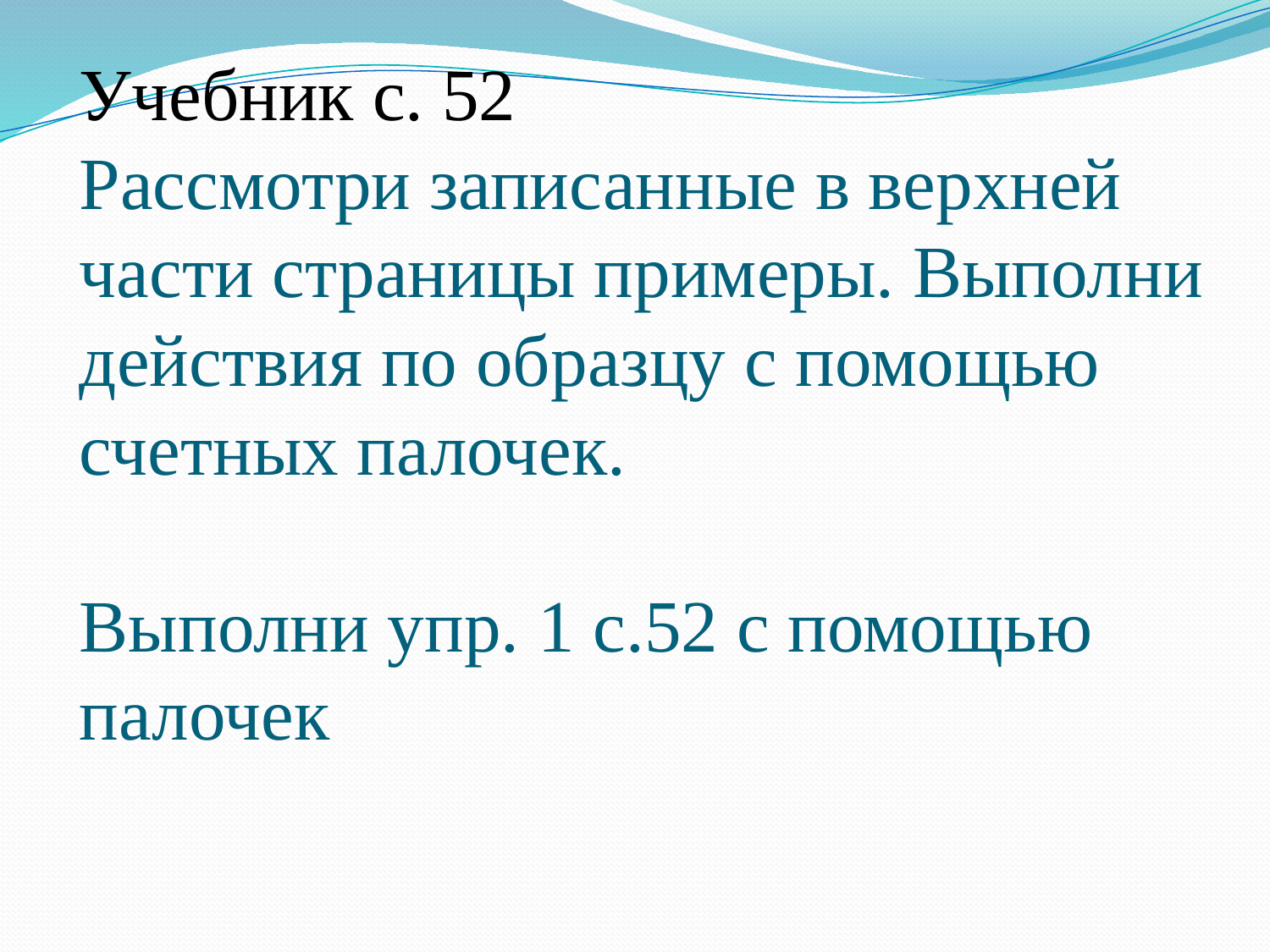

# Учебник с. 52 Рассмотри записанные в верхней части страницы примеры. Выполни действия по образцу с помощью счетных палочек. Выполни упр. 1 с.52 с помощью палочек